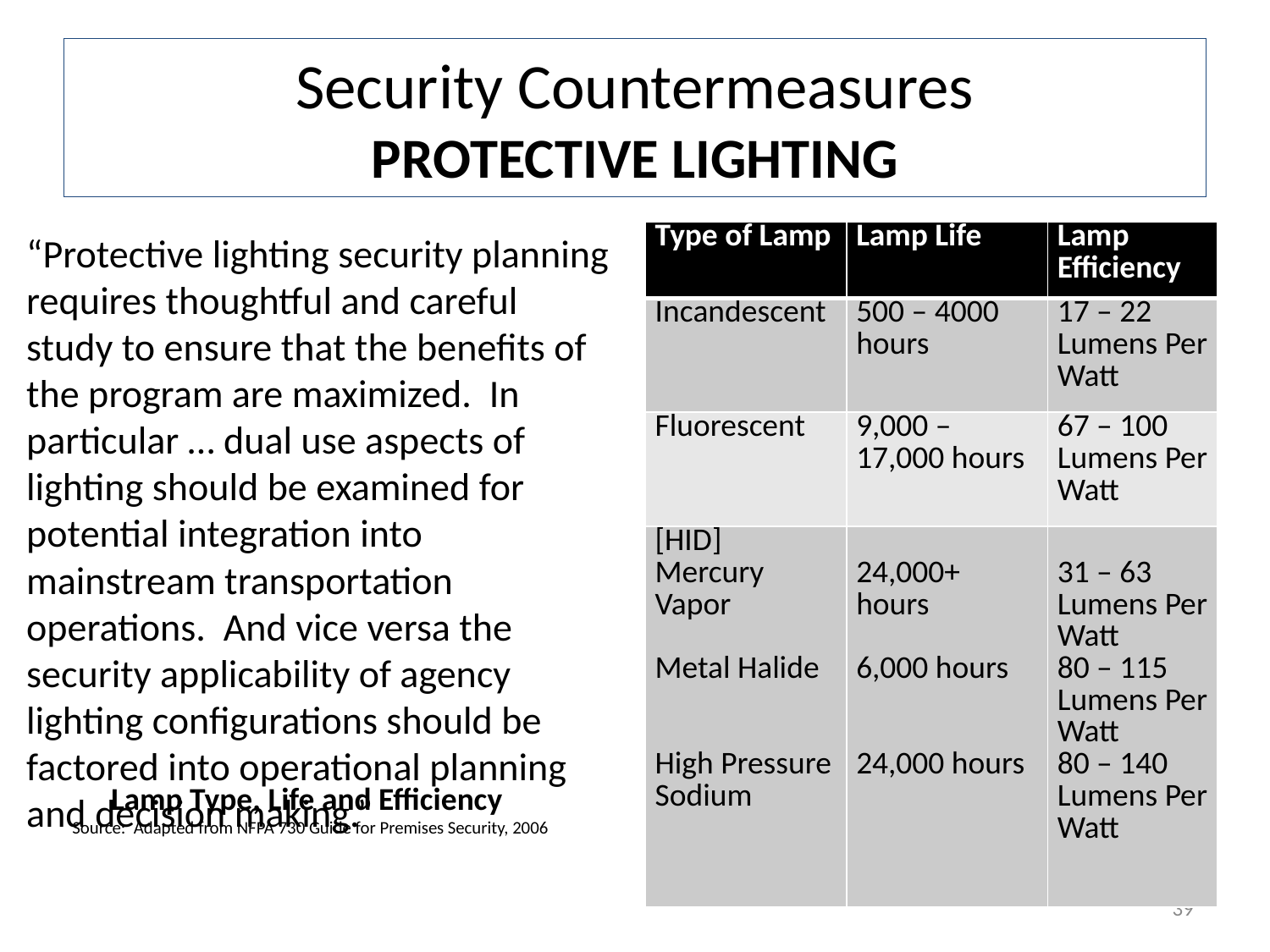

# Security Countermeasures PROTECTIVE LIGHTING
	“Protective lighting security planning requires thoughtful and careful study to ensure that the benefits of the program are maximized.  In particular … dual use aspects of lighting should be examined for potential integration into mainstream transportation operations.  And vice versa the security applicability of agency lighting configurations should be factored into operational planning and decision making.”

| Type of Lamp | Lamp Life | Lamp Efficiency |
| --- | --- | --- |
| Incandescent | 500 – 4000 hours | 17 – 22 Lumens Per Watt |
| Fluorescent | 9,000 – 17,000 hours | 67 – 100 Lumens Per Watt |
| [HID] Mercury Vapor Metal Halide High Pressure Sodium | 24,000+ hours 6,000 hours 24,000 hours | 31 – 63 Lumens Per Watt 80 – 115 Lumens Per Watt 80 – 140 Lumens Per Watt |
Lamp Type, Life and Efficiency
Source:  Adapted from NFPA 730 Guide for Premises Security, 2006
39